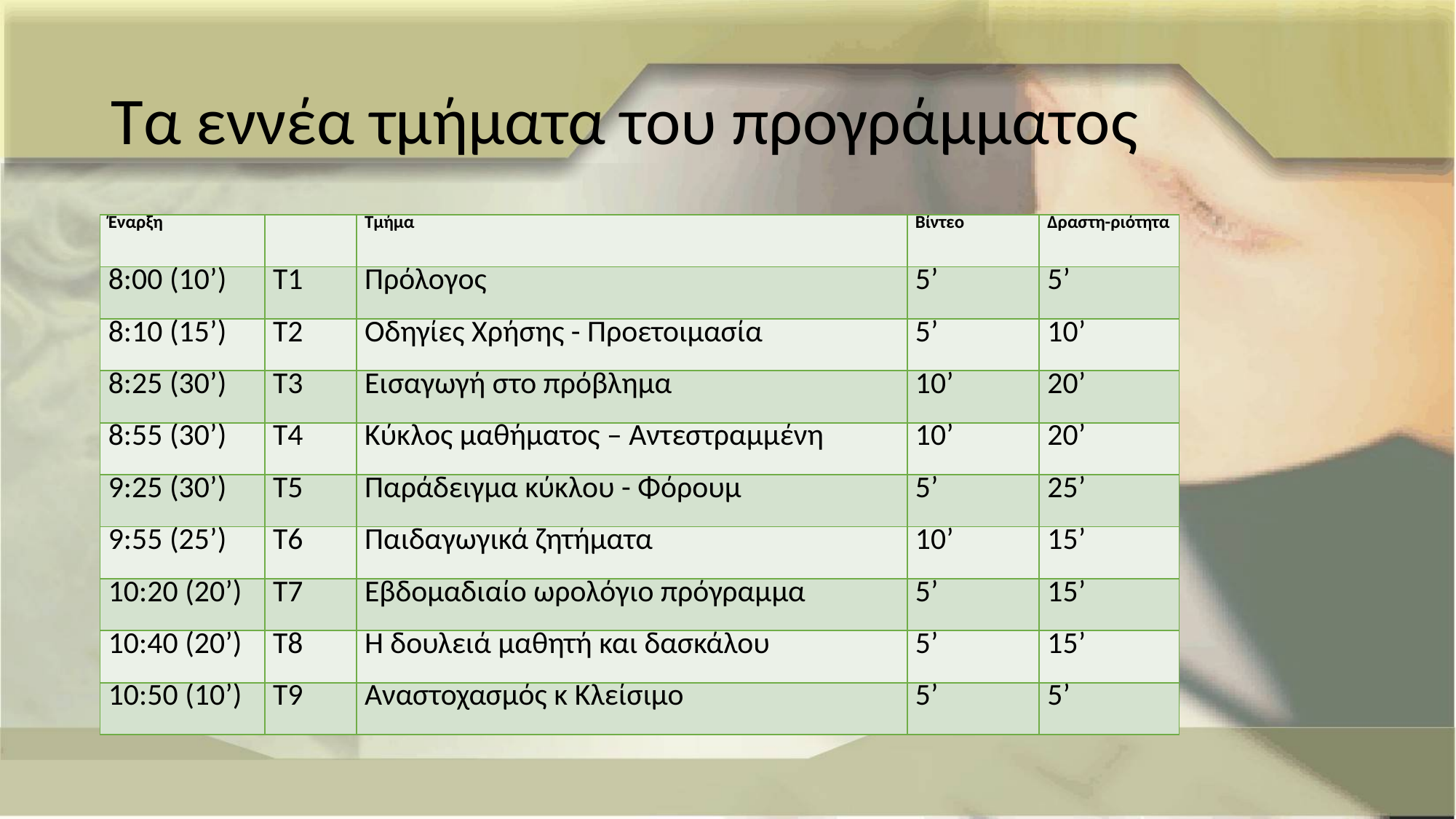

# Τα εννέα τμήματα του προγράμματος
| Έναρξη |  | Τμήμα | Βίντεο | Δραστη-ριότητα |
| --- | --- | --- | --- | --- |
| 8:00 (10’) | Τ1 | Πρόλογος | 5’ | 5’ |
| 8:10 (15’) | Τ2 | Οδηγίες Χρήσης - Προετοιμασία | 5’ | 10’ |
| 8:25 (30’) | Τ3 | Εισαγωγή στο πρόβλημα | 10’ | 20’ |
| 8:55 (30’) | Τ4 | Κύκλος μαθήματος – Αντεστραμμένη | 10’ | 20’ |
| 9:25 (30’) | Τ5 | Παράδειγμα κύκλου - Φόρουμ | 5’ | 25’ |
| 9:55 (25’) | Τ6 | Παιδαγωγικά ζητήματα | 10’ | 15’ |
| 10:20 (20’) | Τ7 | Εβδομαδιαίο ωρολόγιο πρόγραμμα | 5’ | 15’ |
| 10:40 (20’) | Τ8 | Η δουλειά μαθητή και δασκάλου | 5’ | 15’ |
| 10:50 (10’) | Τ9 | Αναστοχασμός κ Κλείσιμο | 5’ | 5’ |